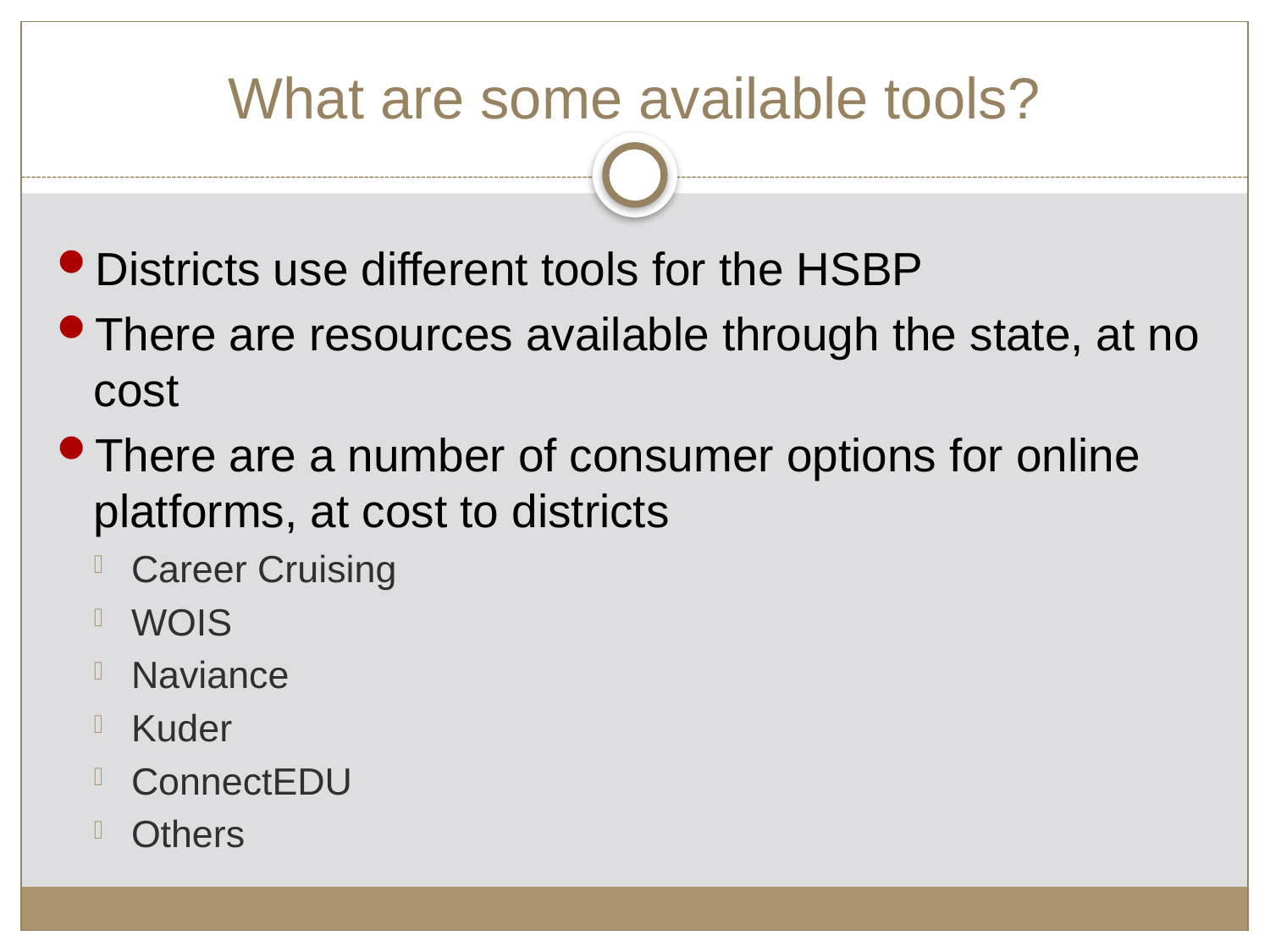

# What are some available tools?
Districts use different tools for the HSBP
There are resources available through the state, at no cost
There are a number of consumer options for online platforms, at cost to districts
Career Cruising
WOIS
Naviance
Kuder
ConnectEDU
Others